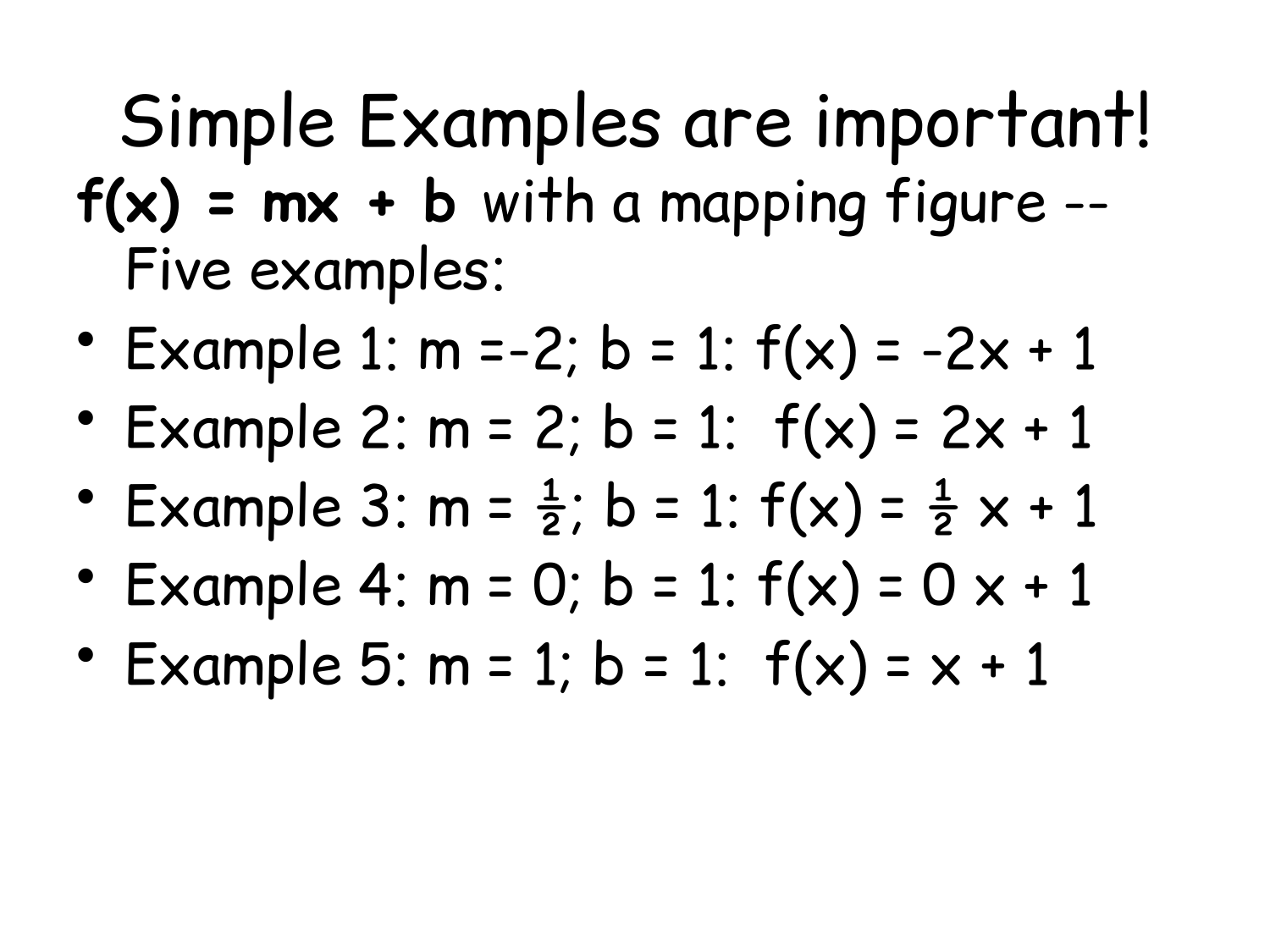

Simple Examples are important!
f(x) = mx + b with a mapping figure -- Five examples:
Example 1: m =-2; b = 1: f(x) = -2x + 1
Example 2: m = 2; b = 1:  f(x) = 2x + 1
Example 3: m = ½; b = 1: f(x) = ½ x + 1
Example 4: m = 0; b = 1: f(x) = 0 x + 1
Example 5: m = 1; b = 1:  f(x) = x + 1